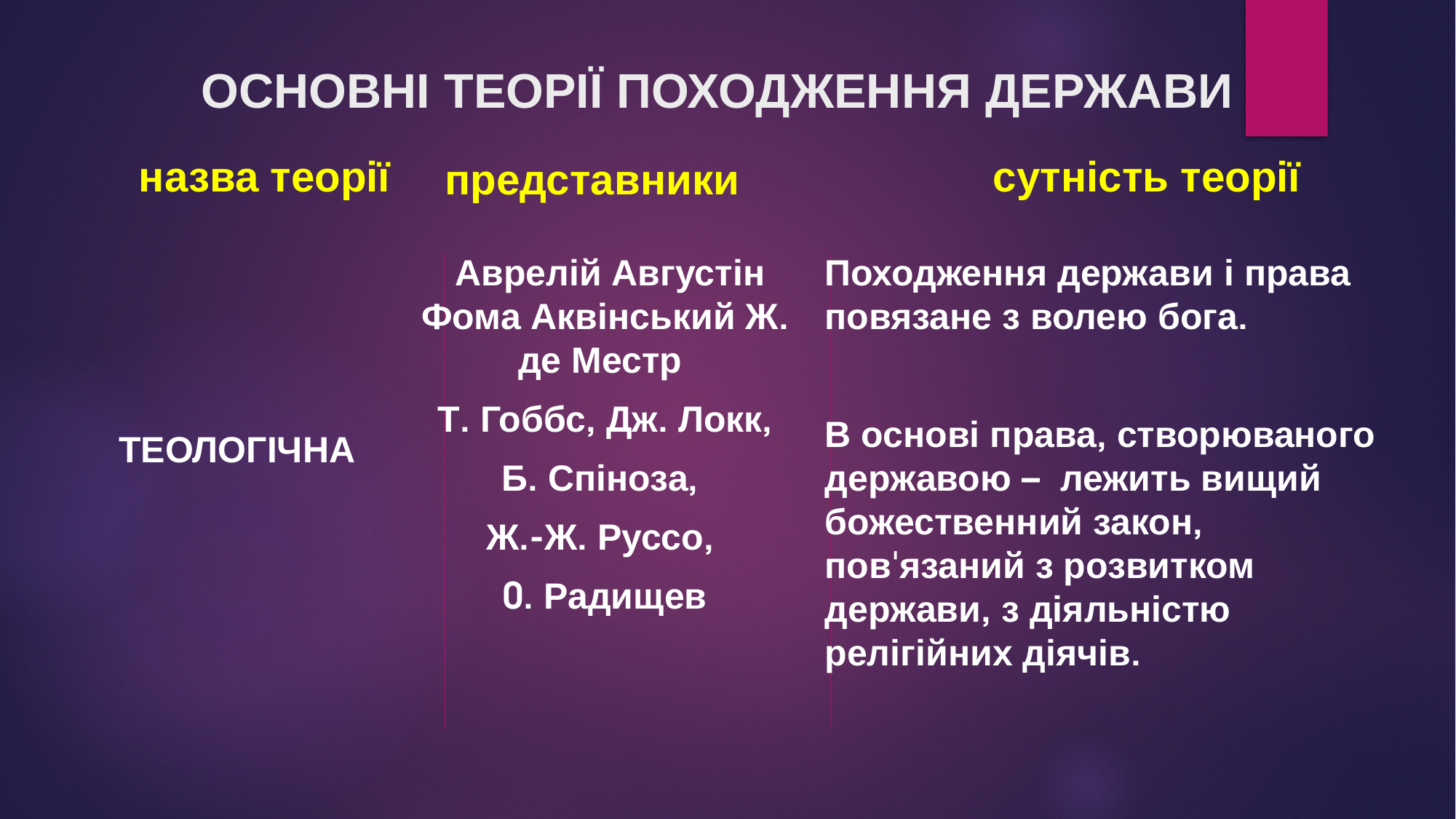

# ОСНОВНІ ТЕОРІЇ ПОХОДЖЕННЯ ДЕРЖАВИ
     назва теорії
    сутність теорії
    представники

ТЕОЛОГІЧНА
 Аврелій Августін Фома Аквінський Ж. де Местр
Т. Гоббс, Дж. Локк,
Б. Спіноза,
Ж.-Ж. Руссо,
 0. Радищев
Походження держави і права повязане з волею бога.

В основі права, створюваного державою –  лежить вищий божественний закон,  пов'язаний з розвитком держави, з діяльністю релігійних діячів.